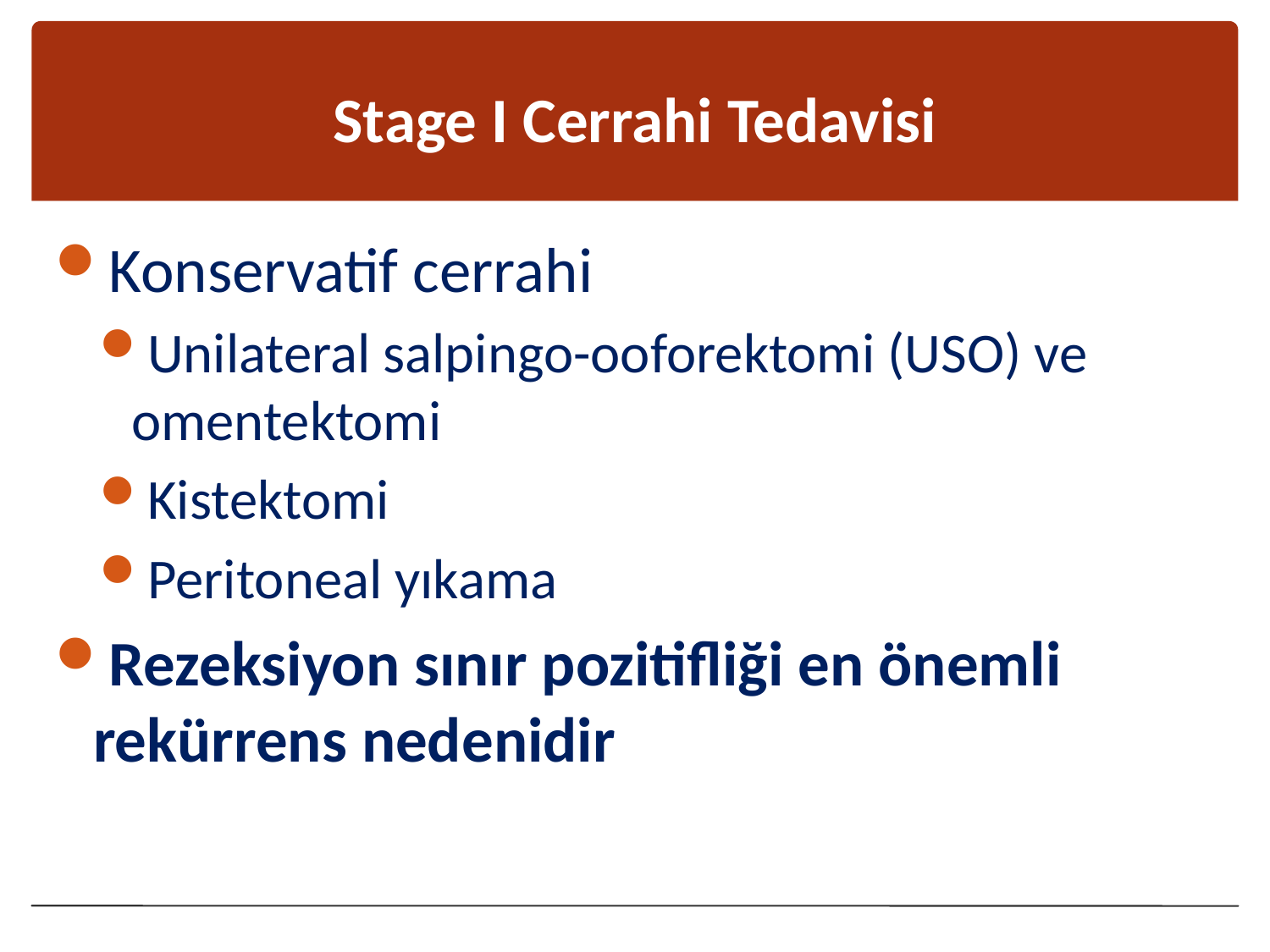

# Stage I Cerrahi Tedavisi
Konservatif cerrahi
Unilateral salpingo-ooforektomi (USO) ve omentektomi
Kistektomi
Peritoneal yıkama
Rezeksiyon sınır pozitifliği en önemli rekürrens nedenidir